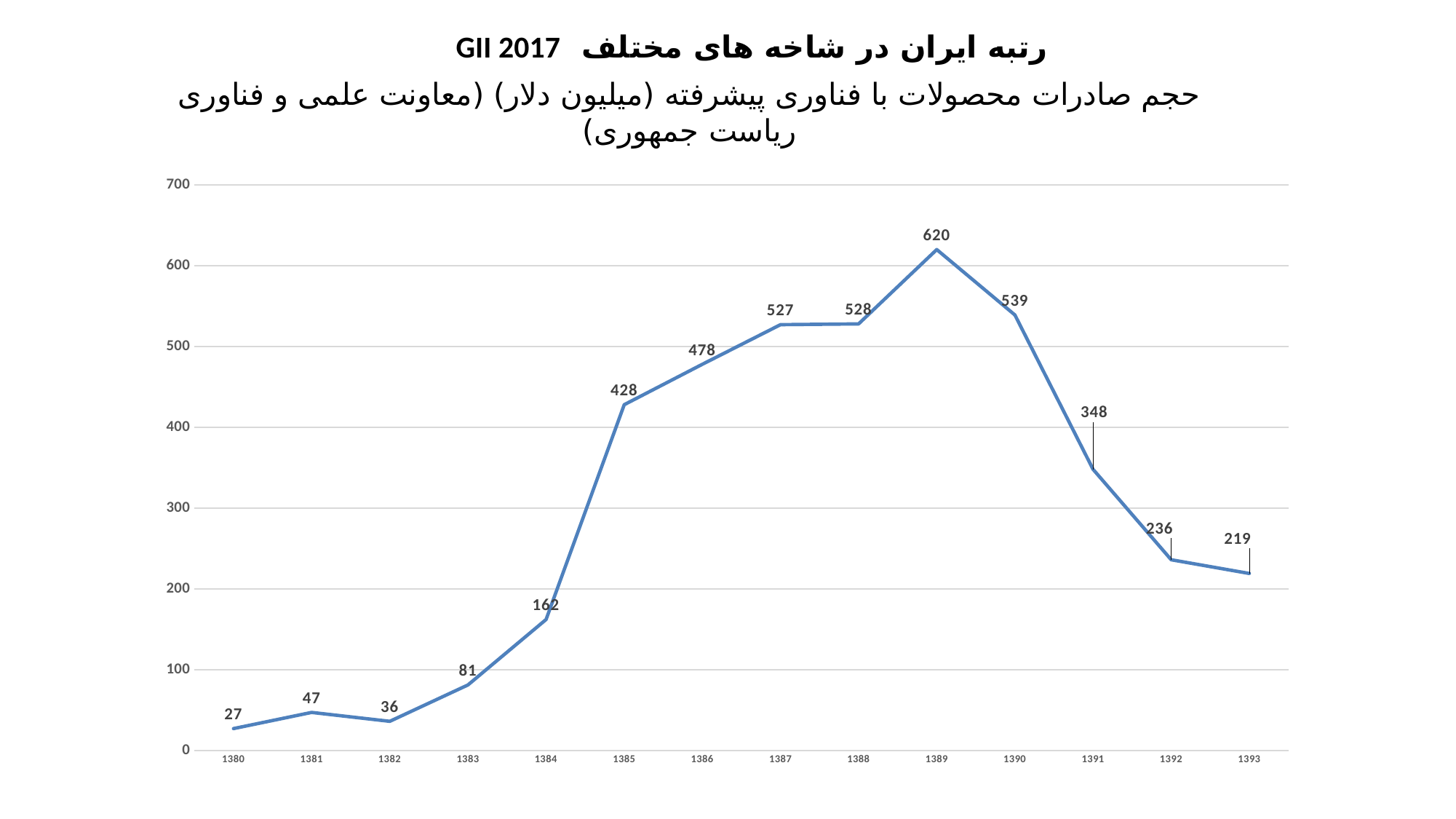

رتبه ایران در شاخه های مختلف  GII 2017
حجم صادرات محصولات با فناوری پیشرفته (میلیون دلار) (معاونت علمی و فناوری ریاست جمهوری)

### Chart

| Category |  |
|---|---|
| 1380 | 27.0 |
| 1381 | 47.0 |
| 1382 | 36.0 |
| 1383 | 81.0 |
| 1384 | 162.0 |
| 1385 | 428.0 |
| 1386 | 478.0 |
| 1387 | 527.0 |
| 1388 | 528.0 |
| 1389 | 620.0 |
| 1390 | 539.0 |
| 1391 | 348.0 |
| 1392 | 236.0 |
| 1393 | 219.0 |